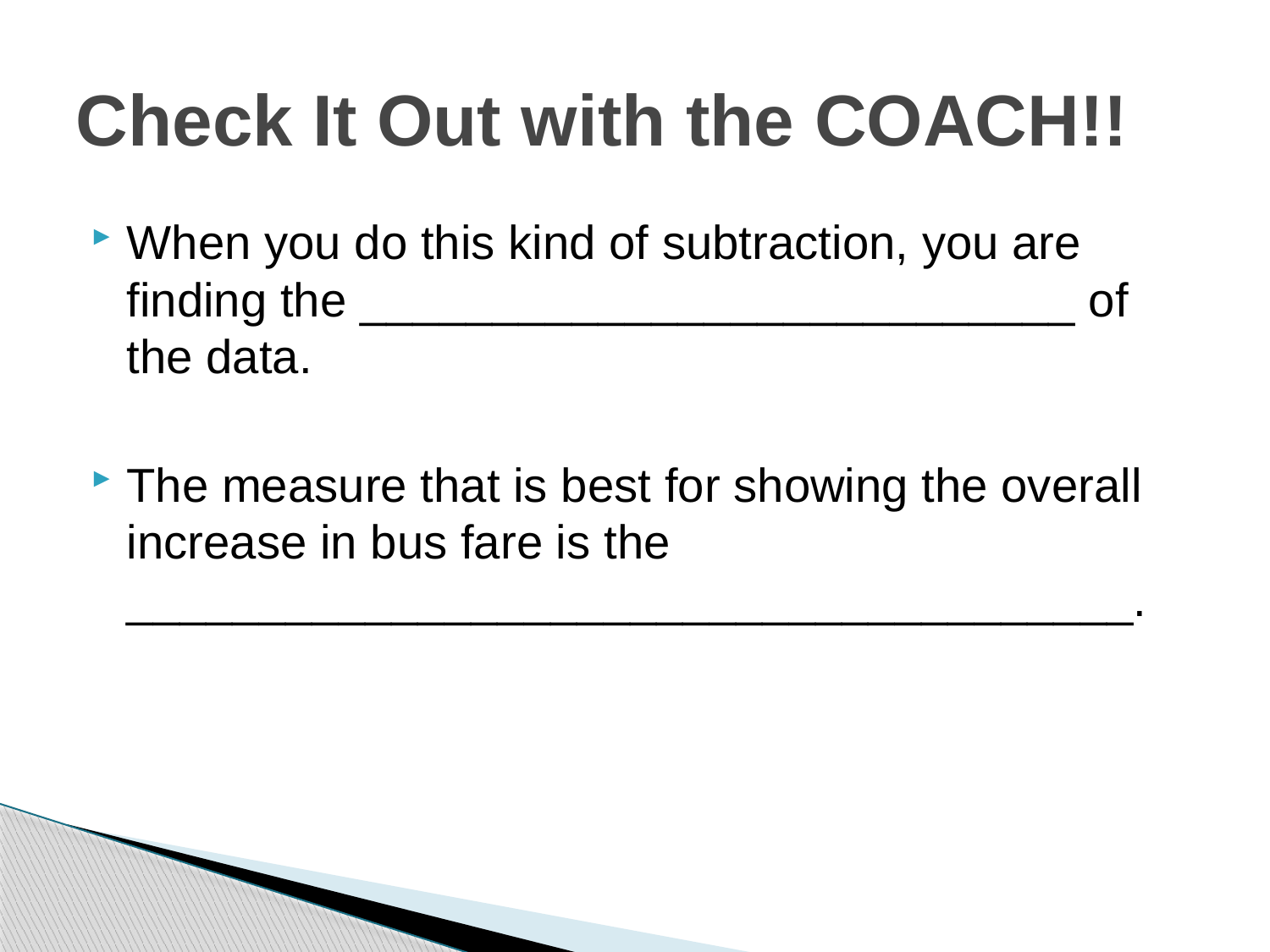

# Check It Out with the COACH!!
When you do this kind of subtraction, you are finding the ___________________________ of the data.

The measure that is best for showing the overall increase in bus fare is the ______________________________________.